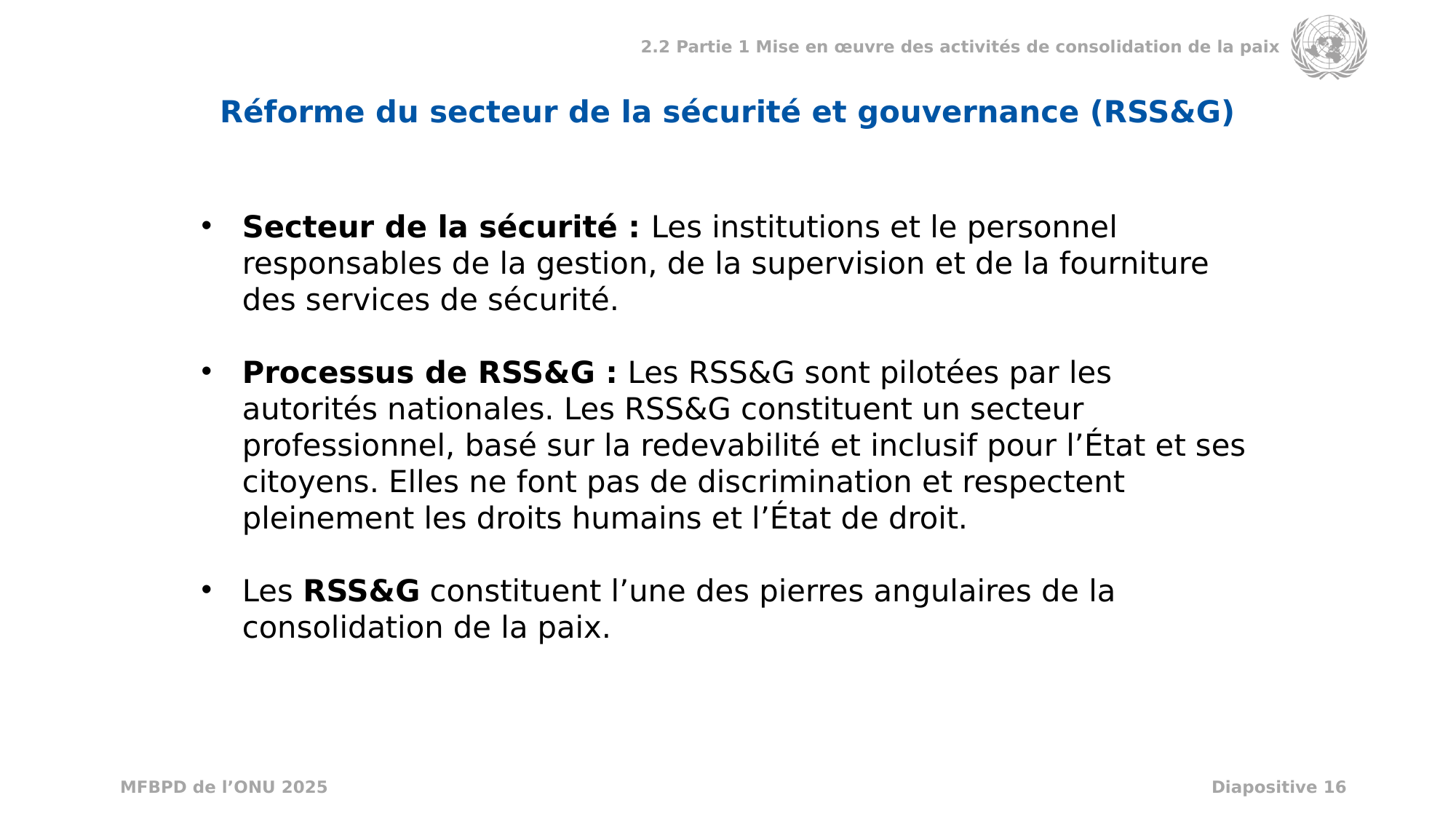

Réforme du secteur de la sécurité et gouvernance (RSS&G)
Secteur de la sécurité : Les institutions et le personnel responsables de la gestion, de la supervision et de la fourniture des services de sécurité.
Processus de RSS&G : Les RSS&G sont pilotées par les autorités nationales. Les RSS&G constituent un secteur professionnel, basé sur la redevabilité et inclusif pour l’État et ses citoyens. Elles ne font pas de discrimination et respectent pleinement les droits humains et l’État de droit.
Les RSS&G constituent l’une des pierres angulaires de la consolidation de la paix.